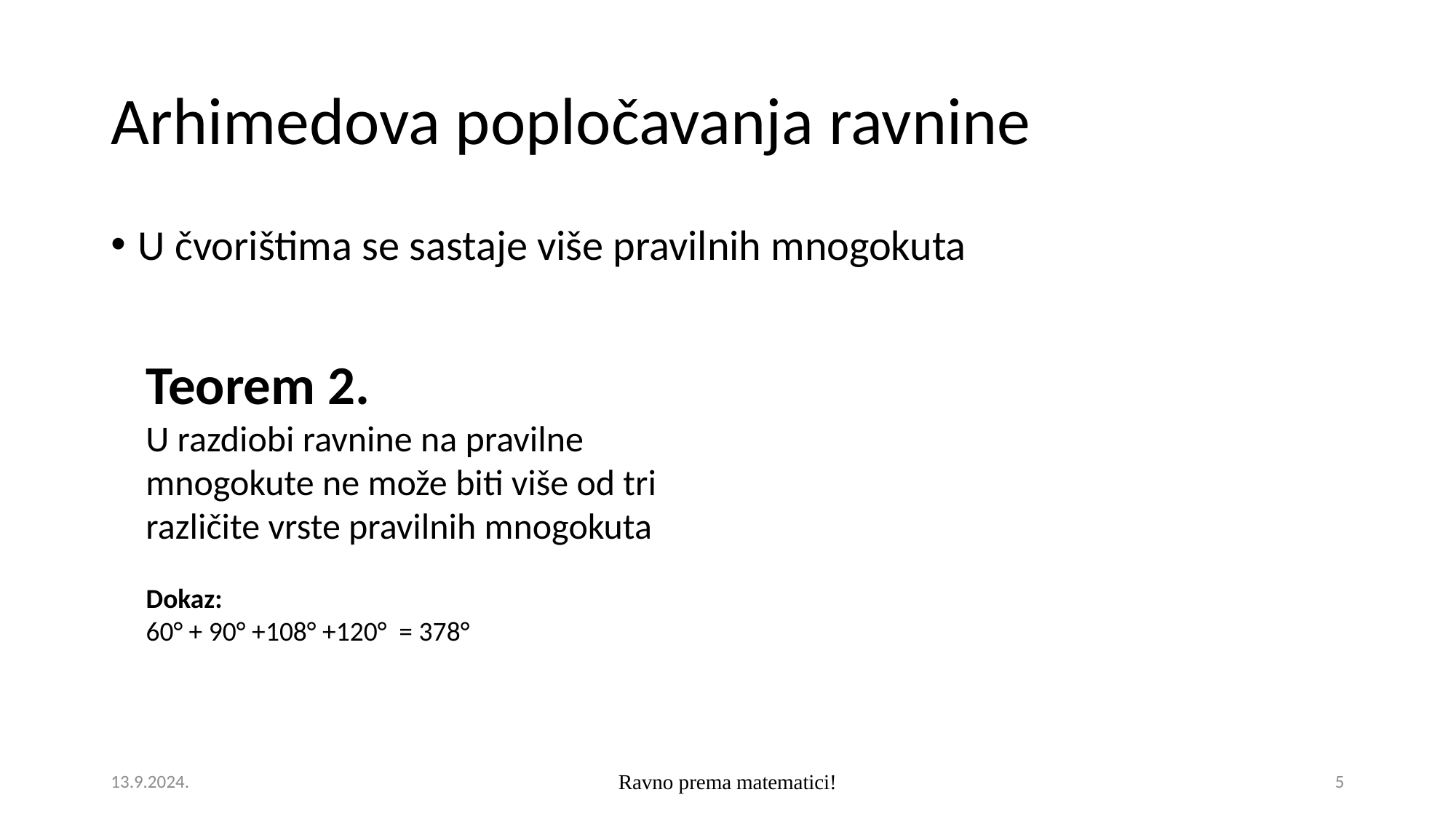

# Arhimedova popločavanja ravnine
U čvorištima se sastaje više pravilnih mnogokuta

Teorem 2.
U razdiobi ravnine na pravilne mnogokute ne može biti više od tri različite vrste pravilnih mnogokuta
Dokaz:
60° + 90° +108° +120°  = 378°
13.9.2024.
Ravno prema matematici!
5